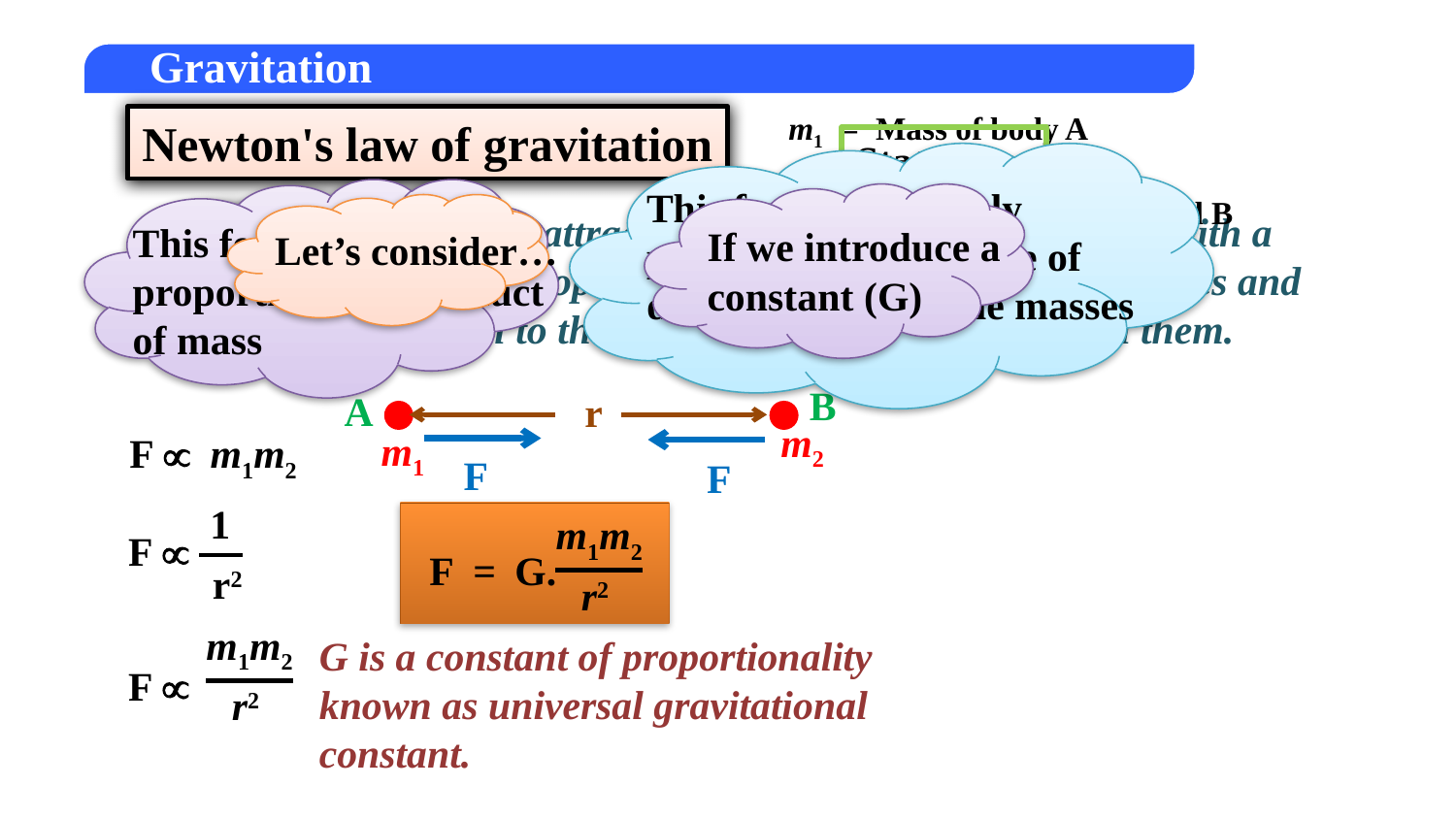

m1
=
Mass of body A
Newton's law of gravitation
Statement

This force is inversely
proportional to square of
distance between the masses
m2
=
Mass of body B

This force is directly
proportional to product
of mass

This force is called as
gravitational force (F)

If we introduce a
constant (G)
r
=
Distance between A and B

There exists a force
of attraction

Let’s consider…
Every particle of matter attracts every other particle of matter with a
force which is directly proportional to the product of their masses and
inversely proportional to the square of the distance between them.
B
A
r

m2
m1
F ∝
m1m2
F
F
1
r2
F ∝

m1m2
F  =
G.
r2
m1m2
r2
F ∝
G is a constant of proportionality
known as universal gravitational
constant.